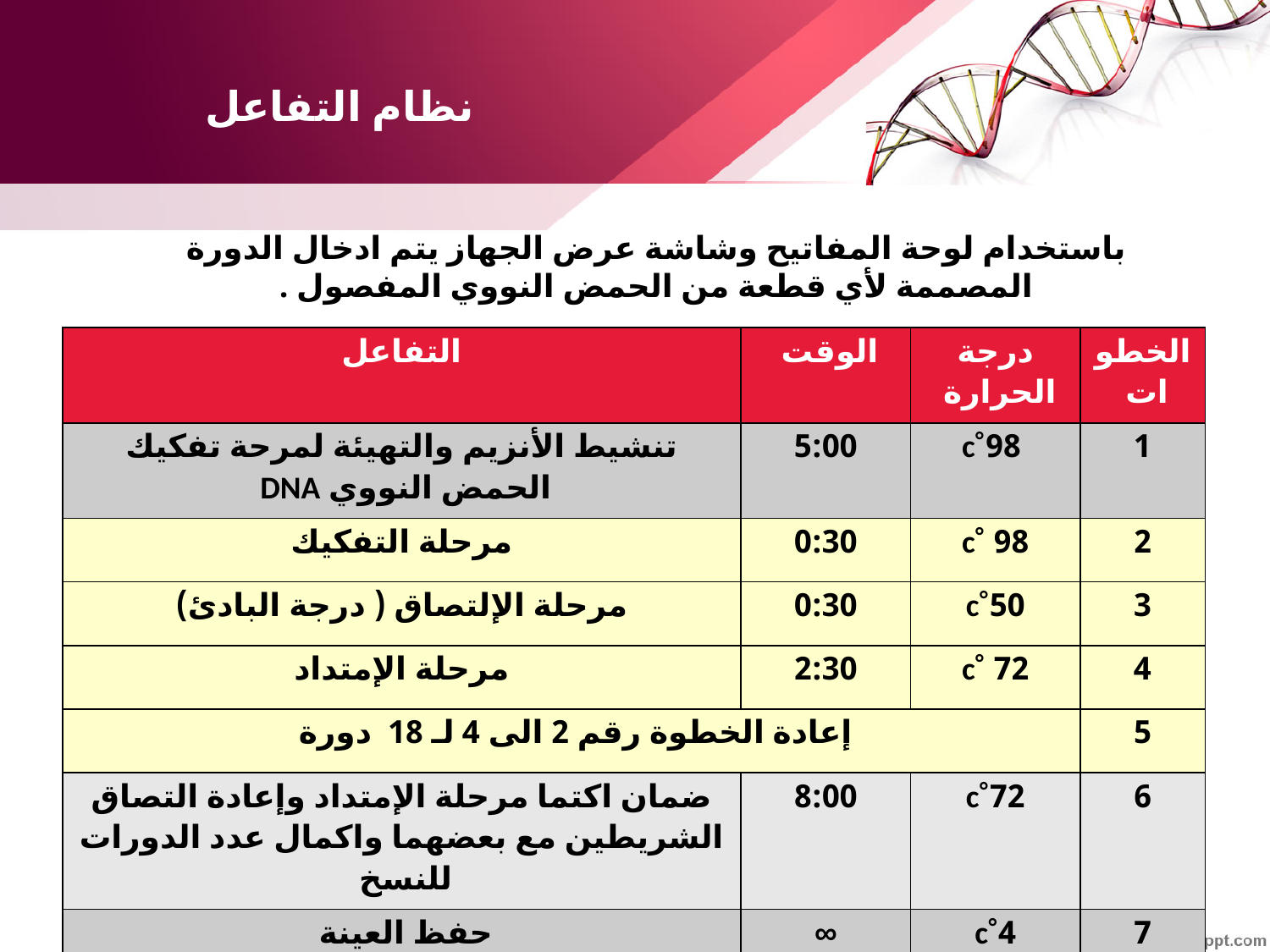

# نظام التفاعل
باستخدام لوحة المفاتيح وشاشة عرض الجهاز يتم ادخال الدورة المصممة لأي قطعة من الحمض النووي المفصول .
| التفاعل | الوقت | درجة الحرارة | الخطوات |
| --- | --- | --- | --- |
| تنشيط الأنزيم والتهيئة لمرحة تفكيك الحمض النووي DNA | 5:00 | 98˚c | 1 |
| مرحلة التفكيك | 0:30 | 98 ˚c | 2 |
| مرحلة الإلتصاق ( درجة البادئ) | 0:30 | 50˚c | 3 |
| مرحلة الإمتداد | 2:30 | 72 ˚c | 4 |
| إعادة الخطوة رقم 2 الى 4 لـ 18 دورة |  |  | 5 |
| ضمان اكتما مرحلة الإمتداد وإعادة التصاق الشريطين مع بعضهما واكمال عدد الدورات للنسخ | 8:00 | 72˚c | 6 |
| حفظ العينة | ∞ | 4˚c | 7 |